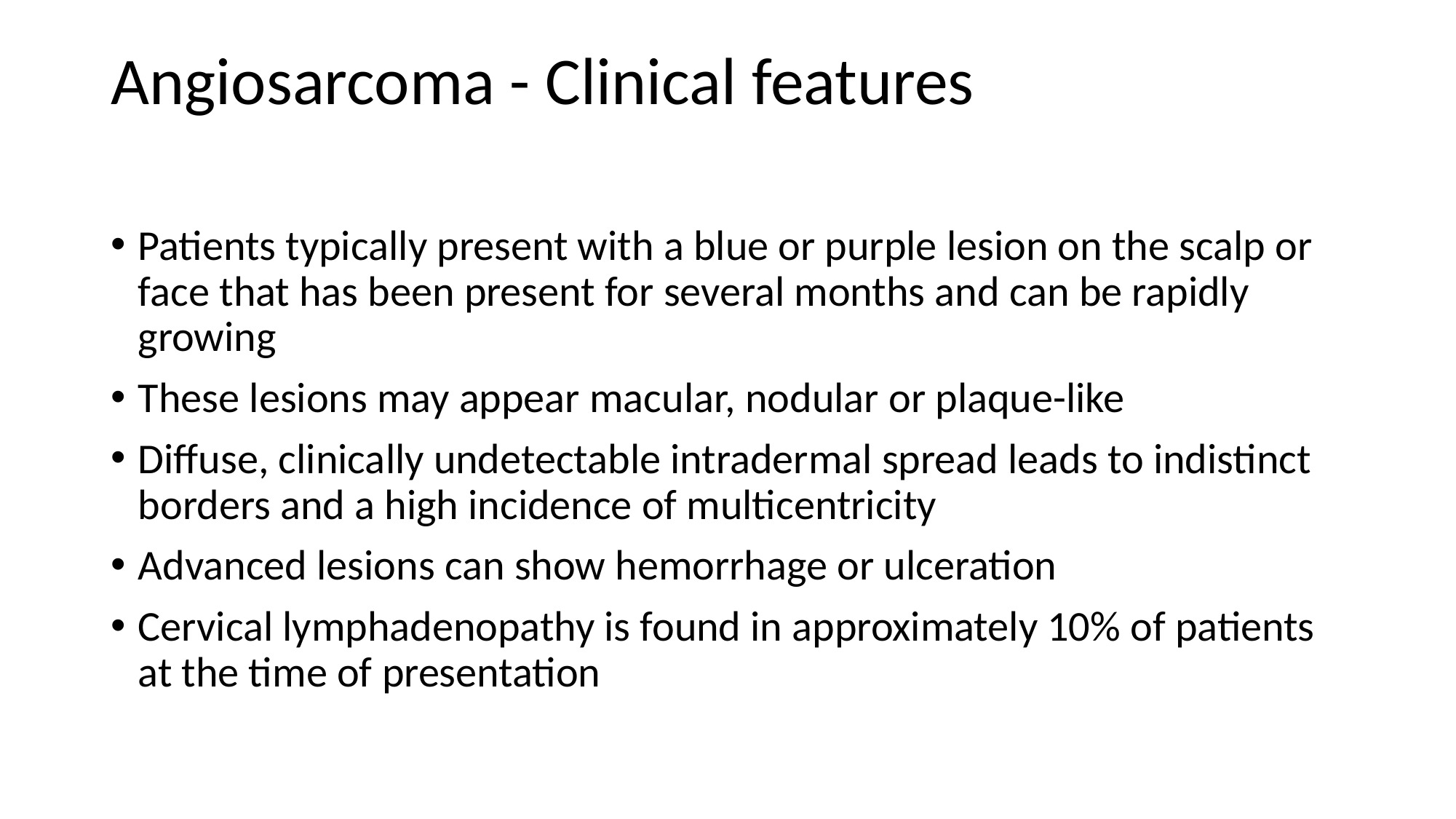

# Angiosarcoma - Clinical features
Patients typically present with a blue or purple lesion on the scalp or face that has been present for several months and can be rapidly growing
These lesions may appear macular, nodular or plaque-like
Diffuse, clinically undetectable intradermal spread leads to indistinct borders and a high incidence of multicentricity
Advanced lesions can show hemorrhage or ulceration
Cervical lymphadenopathy is found in approximately 10% of patients at the time of presentation